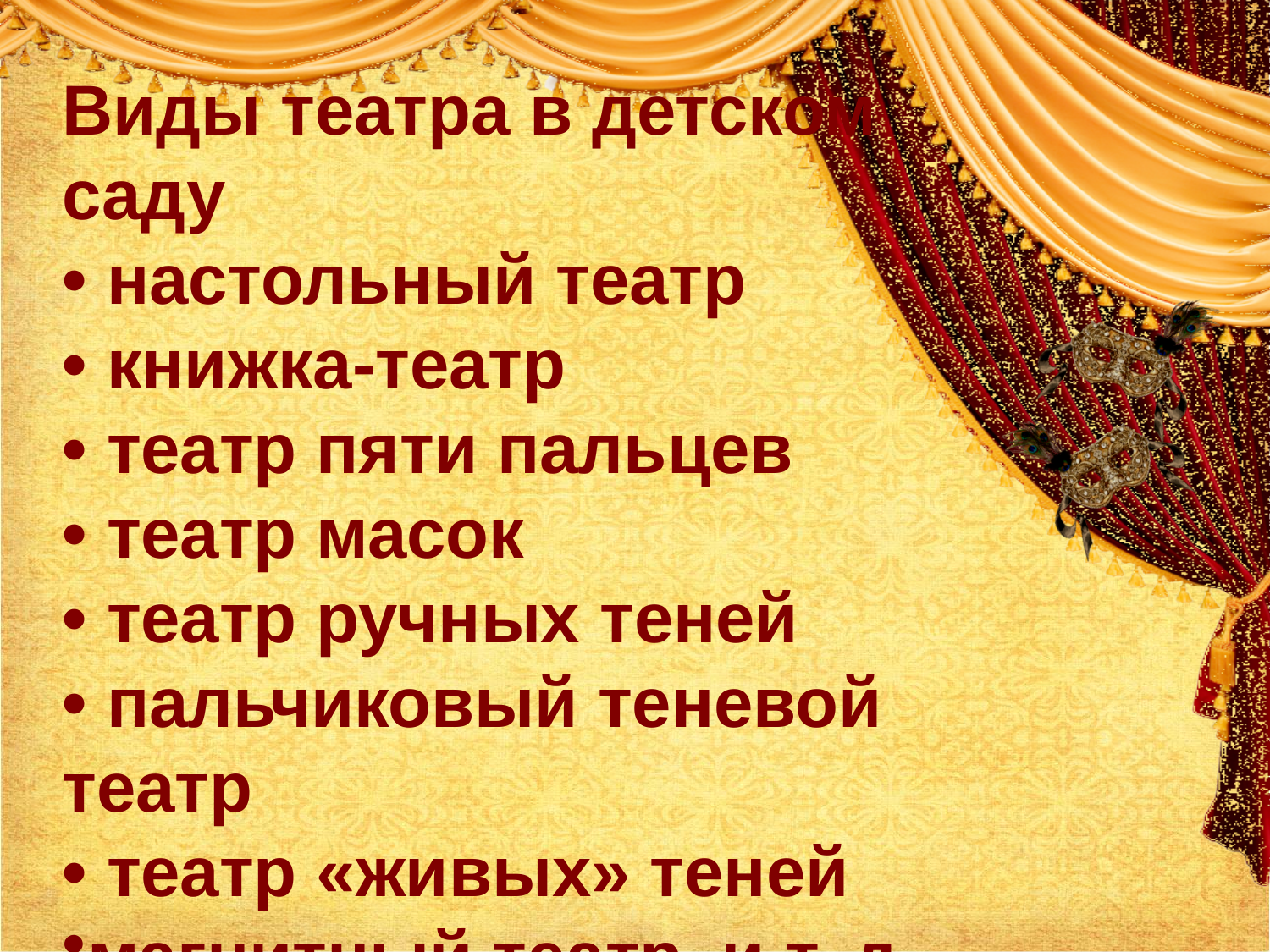

Виды театра в детском саду
• настольный театр
• книжка-театр
• театр пяти пальцев
• театр масок
• театр ручных теней
• пальчиковый теневой театр
• театр «живых» теней
магнитный театр  и т. д.